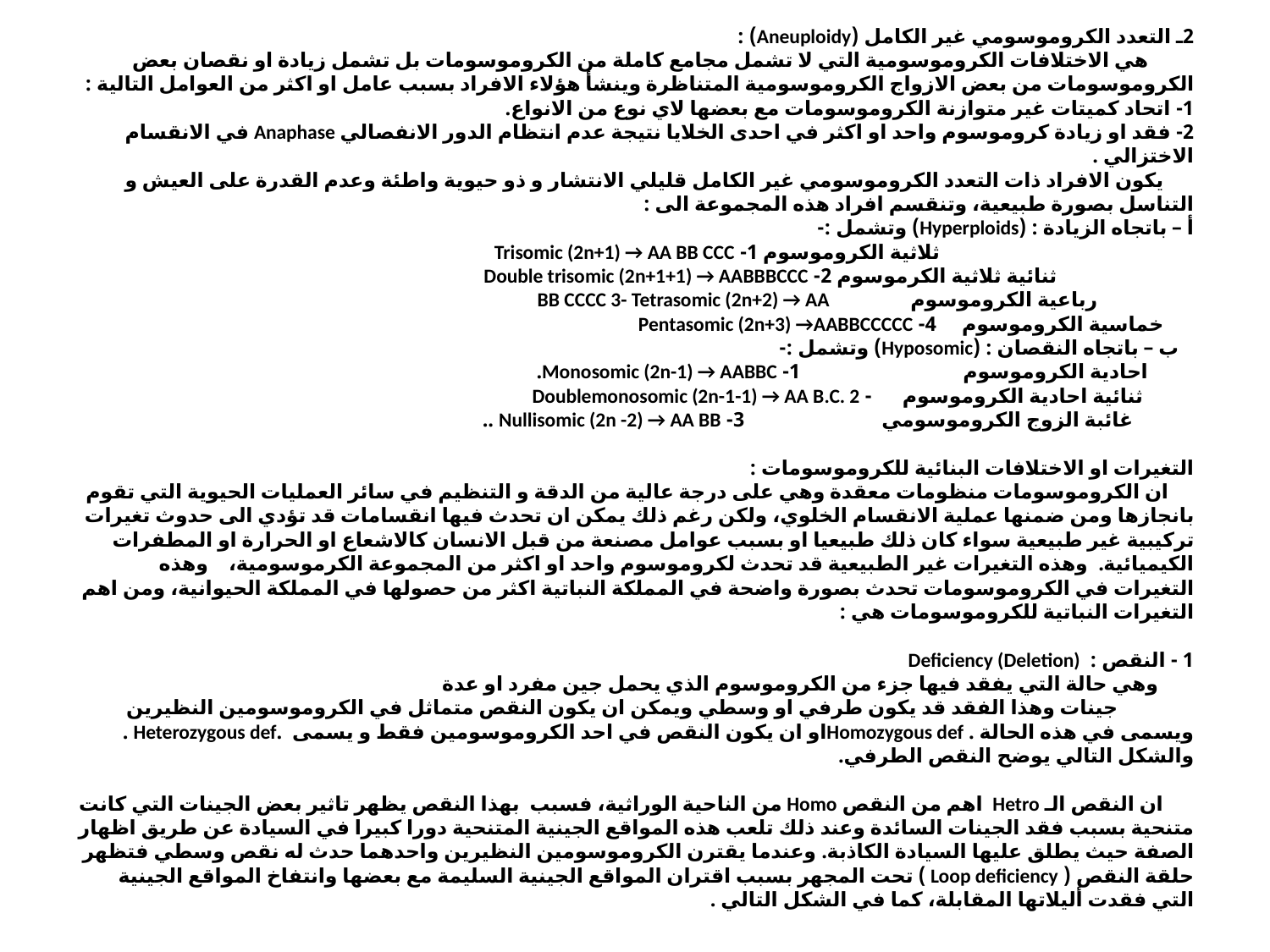

# 2ـ التعدد الكروموسومي غير الكامل (Aneuploidy) : هي الاختلافات الكروموسومية التي لا تشمل مجامع كاملة من الكروموسومات بل تشمل زيادة او نقصان بعض الكروموسومات من بعض الازواج الكروموسومية المتناظرة وينشأ هؤلاء الافراد بسبب عامل او اكثر من العوامل التالية : 1- اتحاد كميتات غير متوازنة الكروموسومات مع بعضها لاي نوع من الانواع. 2- فقد او زيادة كروموسوم واحد او اكثر في احدى الخلايا نتيجة عدم انتظام الدور الانفصالي Anaphase في الانقسام الاختزالي . يكون الافراد ذات التعدد الكروموسومي غير الكامل قليلي الانتشار و ذو حيوية واطئة وعدم القدرة على العيش و التناسل بصورة طبيعية، وتنقسم افراد هذه المجموعة الى : أ – باتجاه الزيادة : (Hyperploids) وتشمل :- ثلاثية الكروموسوم 1- Trisomic (2n+1) → AA BB CCC ثنائية ثلاثية الكرموسوم 2- Double trisomic (2n+1+1) → AABBBCCC رباعية الكروموسوم                	BB CCCC 3- Tetrasomic (2n+2) → AA خماسية الكروموسوم     4- Pentasomic (2n+3) →AABBCCCCC ب – باتجاه النقصان : (Hyposomic) وتشمل :- احادية الكروموسوم                                1- Monosomic (2n-1) → AABBC. ثنائية احادية الكروموسوم      - Doublemonosomic (2n-1-1) → AA B.C. 2 غائبة الزوج الكروموسومي                           3- Nullisomic (2n -2) → AA BB .. التغيرات او الاختلافات البنائية للكروموسومات : ان الكروموسومات منظومات معقدة وهي على درجة عالية من الدقة و التنظيم في سائر العمليات الحيوية التي تقوم بانجازها ومن ضمنها عملية الانقسام الخلوي، ولكن رغم ذلك يمكن ان تحدث فيها انقسامات قد تؤدي الى حدوث تغيرات تركيبية غير طبيعية سواء كان ذلك طبيعيا او بسبب عوامل مصنعة من قبل الانسان كالاشعاع او الحرارة او المطفرات الكيميائية.  وهذه التغيرات غير الطبيعية قد تحدث لكروموسوم واحد او اكثر من المجموعة الكرموسومية،    وهذه التغيرات في الكروموسومات تحدث بصورة واضحة في المملكة النباتية اكثر من حصولها في المملكة الحيوانية، ومن اهم التغيرات النباتية للكروموسومات هي : 1 - النقص :  Deficiency (Deletion) وهي حالة التي يفقد فيها جزء من الكروموسوم الذي يحمل جين مفرد او عدة                                                                                        جينات وهذا الفقد قد يكون طرفي او وسطي ويمكن ان يكون النقص متماثل في الكروموسومين النظيرين ويسمى في هذه الحالة . Homozygous defاو ان يكون النقص في احد الكروموسومين فقط و يسمى  .Heterozygous def . والشكل التالي يوضح النقص الطرفي. ان النقص الـ Hetro  اهم من النقص Homo من الناحية الوراثية، فسبب  بهذا النقص يظهر تاثير بعض الجينات التي كانت متنحية بسبب فقد الجينات السائدة وعند ذلك تلعب هذه المواقع الجينية المتنحية دورا كبيرا في السيادة عن طريق اظهار الصفة حيث يطلق عليها السيادة الكاذبة. وعندما يقترن الكروموسومين النظيرين واحدهما حدث له نقص وسطي فتظهر حلقة النقص ( Loop deficiency ) تحت المجهر بسبب اقتران المواقع الجينية السليمة مع بعضها وانتفاخ المواقع الجينية التي فقدت أليلاتها المقابلة، كما في الشكل التالي .